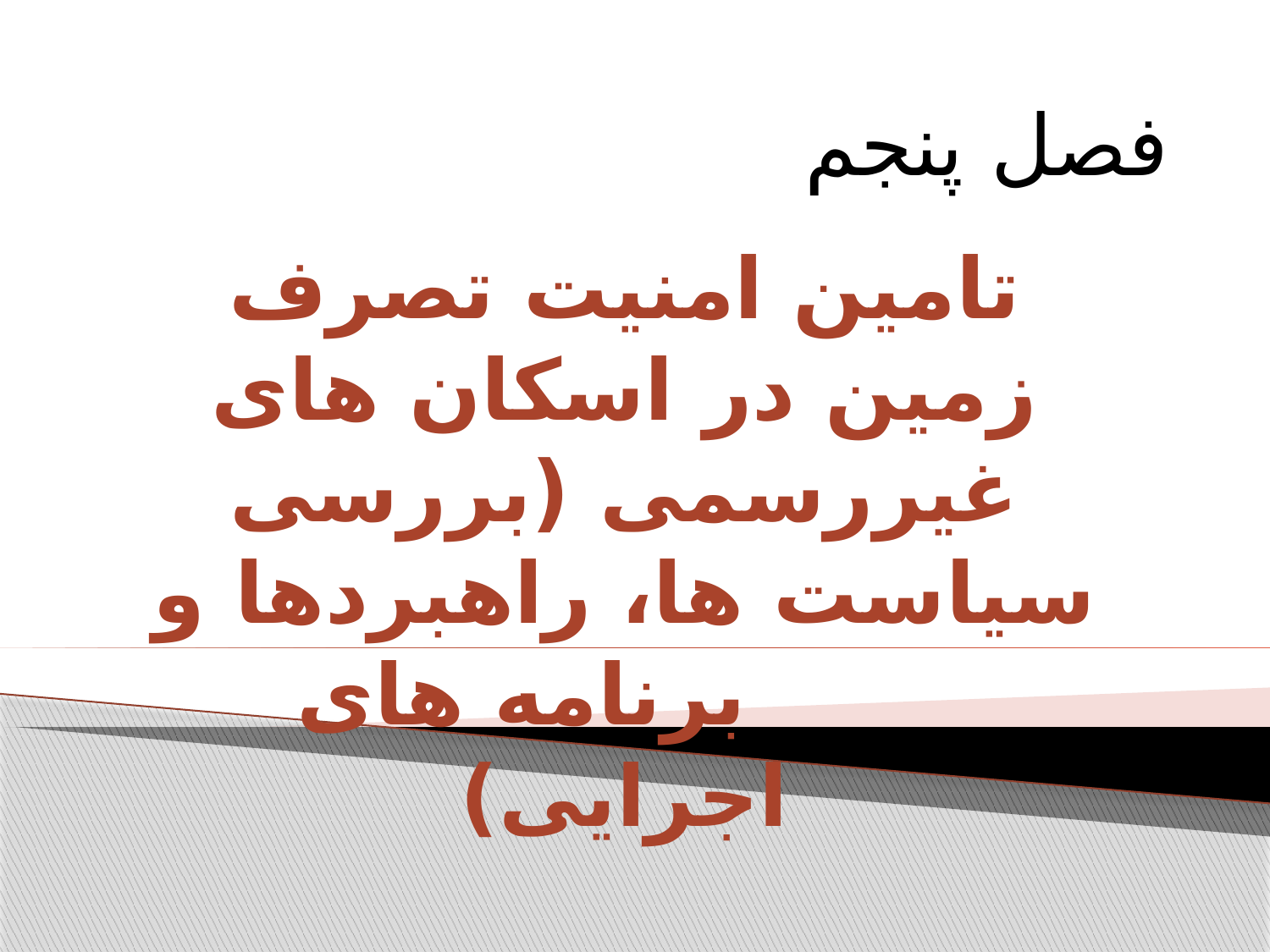

فصل پنجم
تامین امنیت تصرف زمین در اسکان های غیررسمی (بررسی سیاست ها، راهبردها و        برنامه های اجرایی)